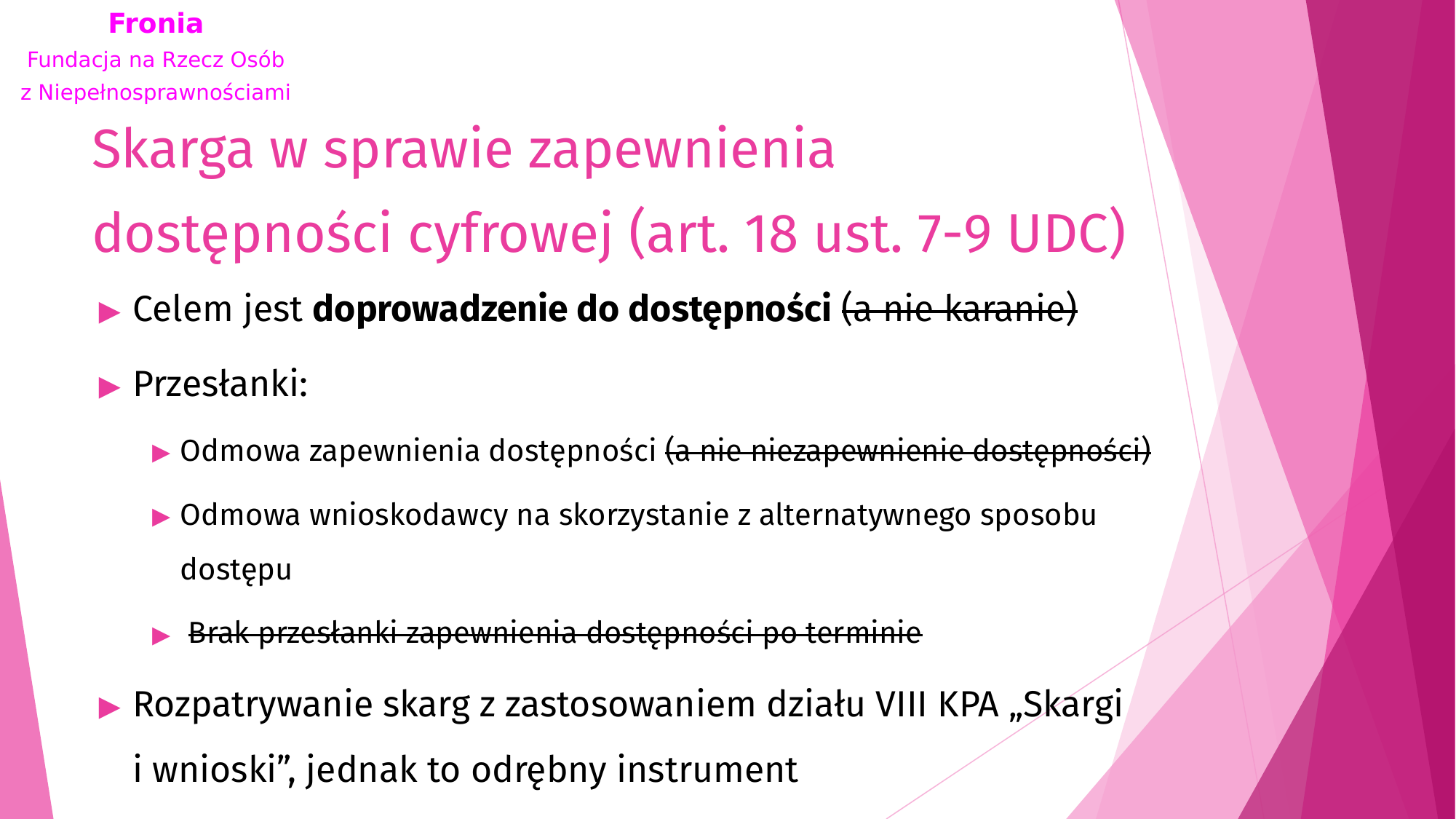

# Skarga w sprawie zapewnienia dostępności cyfrowej (art. 18 ust. 7-9 UDC)
Celem jest doprowadzenie do dostępności (a nie karanie)
Przesłanki:
Odmowa zapewnienia dostępności (a nie niezapewnienie dostępności)
Odmowa wnioskodawcy na skorzystanie z alternatywnego sposobu dostępu
 Brak przesłanki zapewnienia dostępności po terminie
Rozpatrywanie skarg z zastosowaniem działu VIII KPA „Skargi i wnioski”, jednak to odrębny instrument